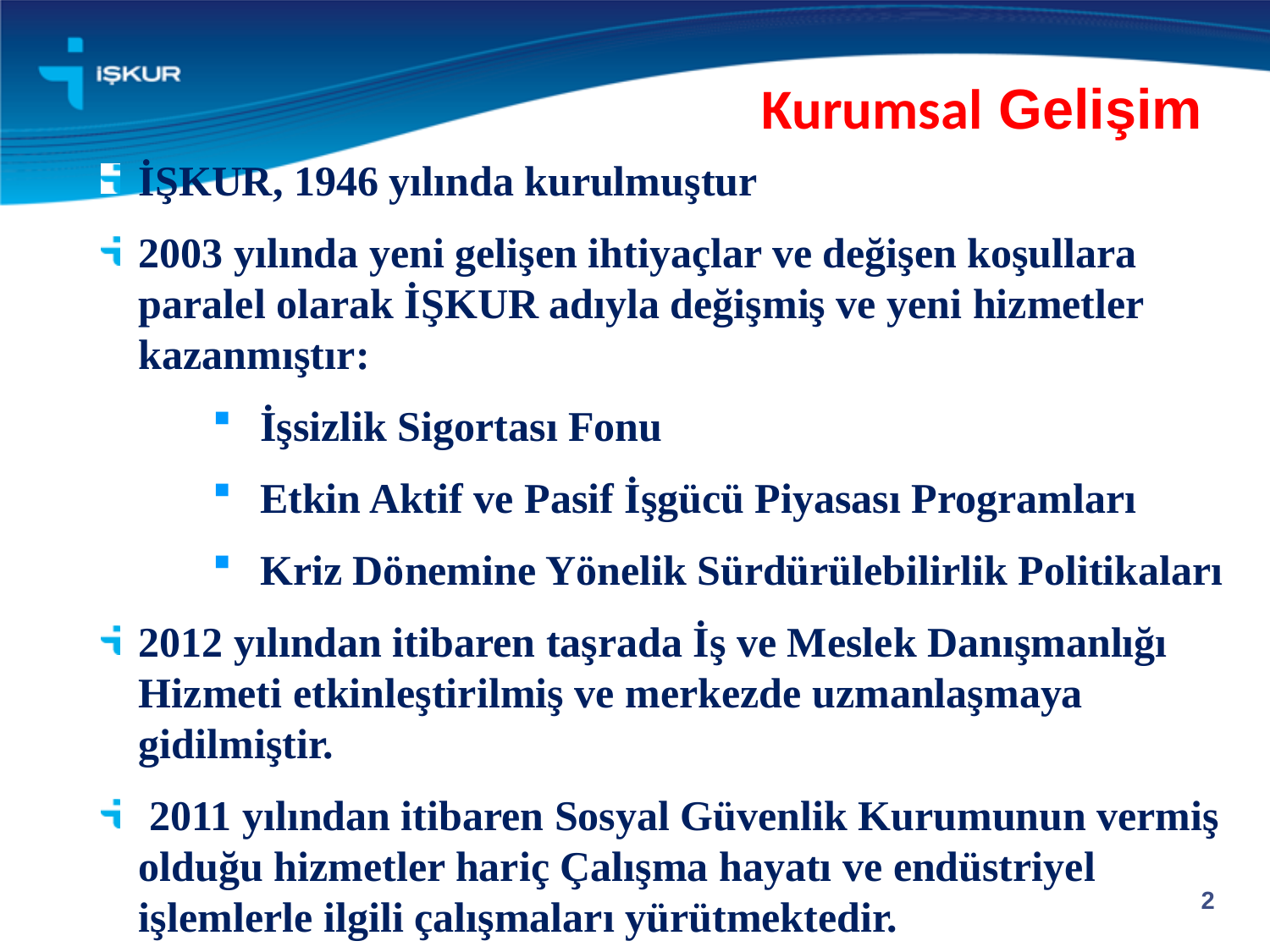

Kurumsal Gelişim
İŞKUR, 1946 yılında kurulmuştur
2003 yılında yeni gelişen ihtiyaçlar ve değişen koşullara paralel olarak İŞKUR adıyla değişmiş ve yeni hizmetler kazanmıştır:
İşsizlik Sigortası Fonu
Etkin Aktif ve Pasif İşgücü Piyasası Programları
Kriz Dönemine Yönelik Sürdürülebilirlik Politikaları
2012 yılından itibaren taşrada İş ve Meslek Danışmanlığı Hizmeti etkinleştirilmiş ve merkezde uzmanlaşmaya gidilmiştir.
 2011 yılından itibaren Sosyal Güvenlik Kurumunun vermiş olduğu hizmetler hariç Çalışma hayatı ve endüstriyel işlemlerle ilgili çalışmaları yürütmektedir.
2